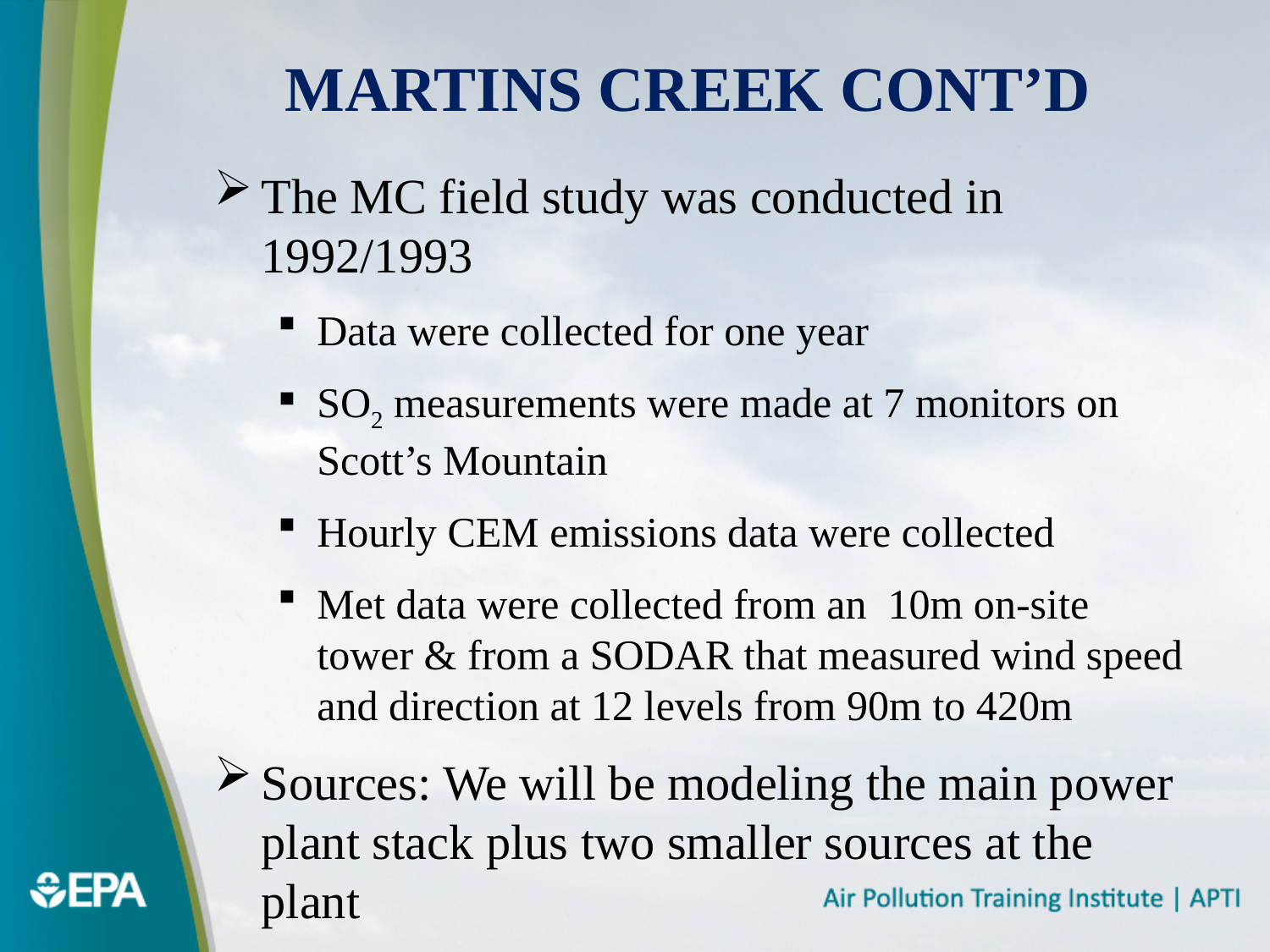

# Martins Creek Cont’d
The MC field study was conducted in 1992/1993
Data were collected for one year
SO2 measurements were made at 7 monitors on Scott’s Mountain
Hourly CEM emissions data were collected
Met data were collected from an  10m on-site tower & from a SODAR that measured wind speed and direction at 12 levels from 90m to 420m
Sources: We will be modeling the main power plant stack plus two smaller sources at the plant